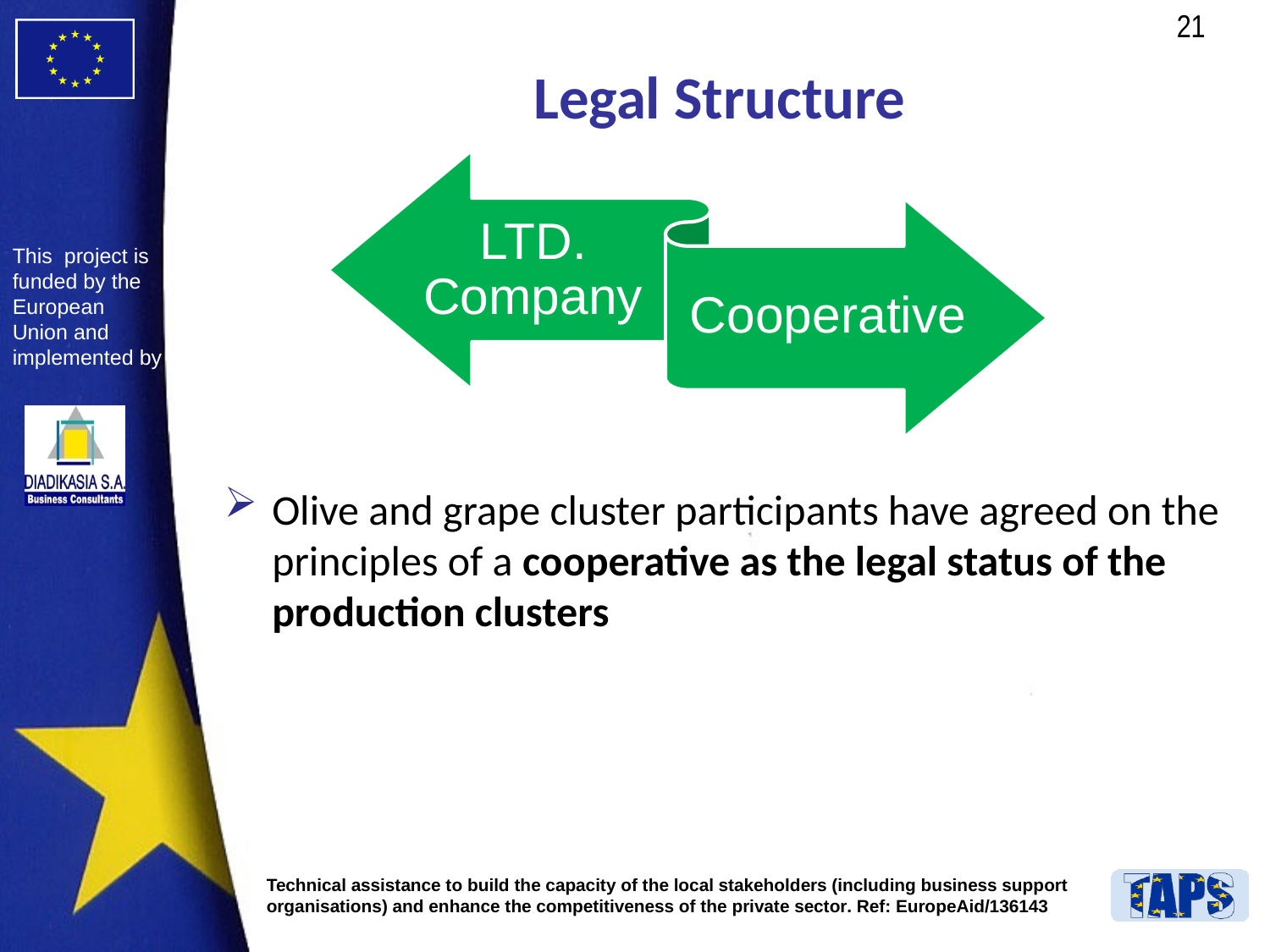

# Legal Structure
LTD. Company
Cooperative
Olive and grape cluster participants have agreed on the principles of a cooperative as the legal status of the production clusters